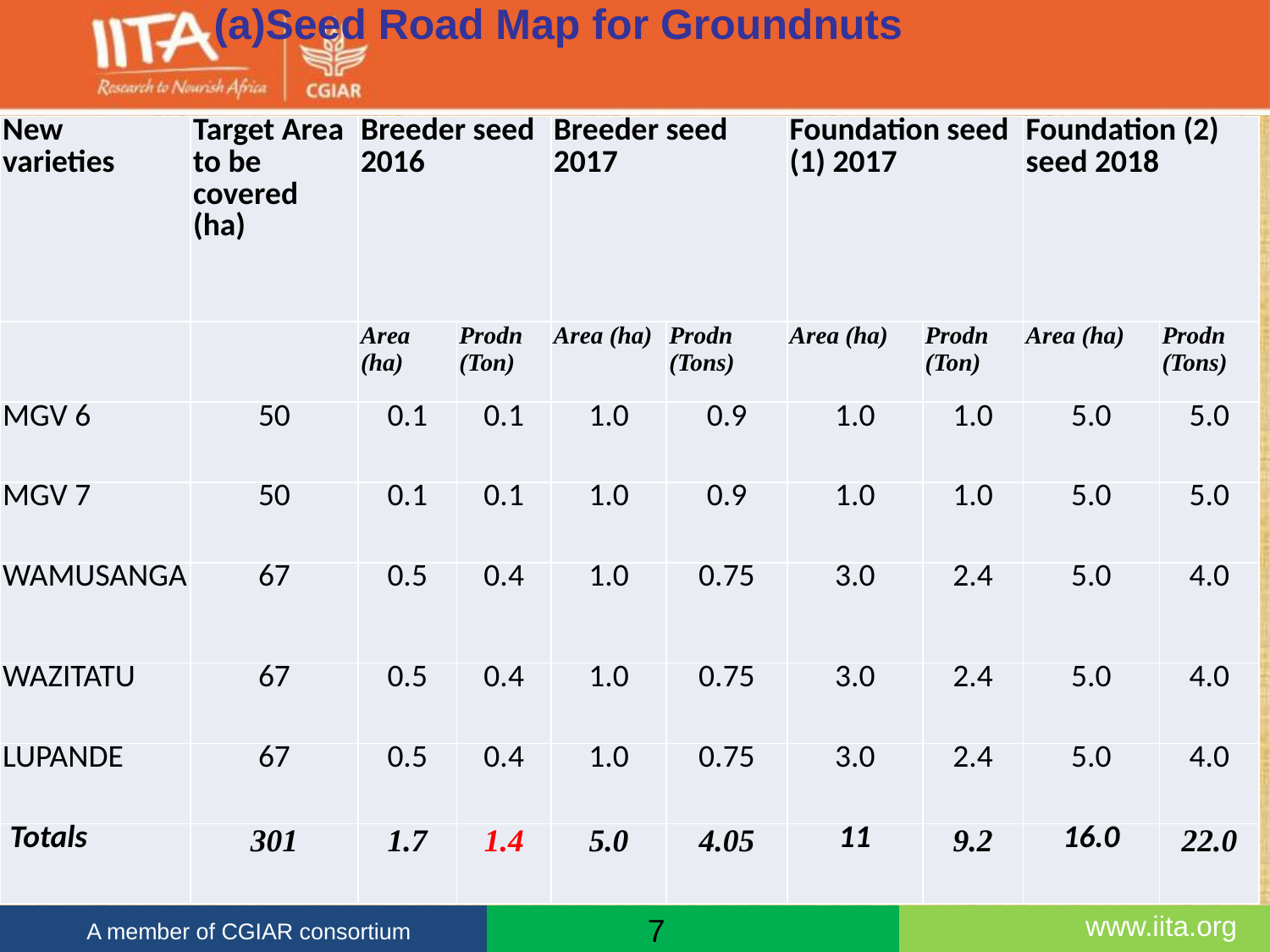

(a)Seed Road Map for Groundnuts
| New varieties | Target Area to be covered (ha) | Breeder seed 2016 |  | Breeder seed 2017 |  | Foundation seed (1) 2017 |  | Foundation (2) seed 2018 |  |
| --- | --- | --- | --- | --- | --- | --- | --- | --- | --- |
|  |  | Area (ha) | Prodn (Ton) | Area (ha) | Prodn (Tons) | Area (ha) | Prodn (Ton) | Area (ha) | Prodn (Tons) |
| MGV 6 | 50 | 0.1 | 0.1 | 1.0 | 0.9 | 1.0 | 1.0 | 5.0 | 5.0 |
| MGV 7 | 50 | 0.1 | 0.1 | 1.0 | 0.9 | 1.0 | 1.0 | 5.0 | 5.0 |
| WAMUSANGA | 67 | 0.5 | 0.4 | 1.0 | 0.75 | 3.0 | 2.4 | 5.0 | 4.0 |
| WAZITATU | 67 | 0.5 | 0.4 | 1.0 | 0.75 | 3.0 | 2.4 | 5.0 | 4.0 |
| LUPANDE | 67 | 0.5 | 0.4 | 1.0 | 0.75 | 3.0 | 2.4 | 5.0 | 4.0 |
| Totals | 301 | 1.7 | 1.4 | 5.0 | 4.05 | 11 | 9.2 | 16.0 | 22.0 |
7